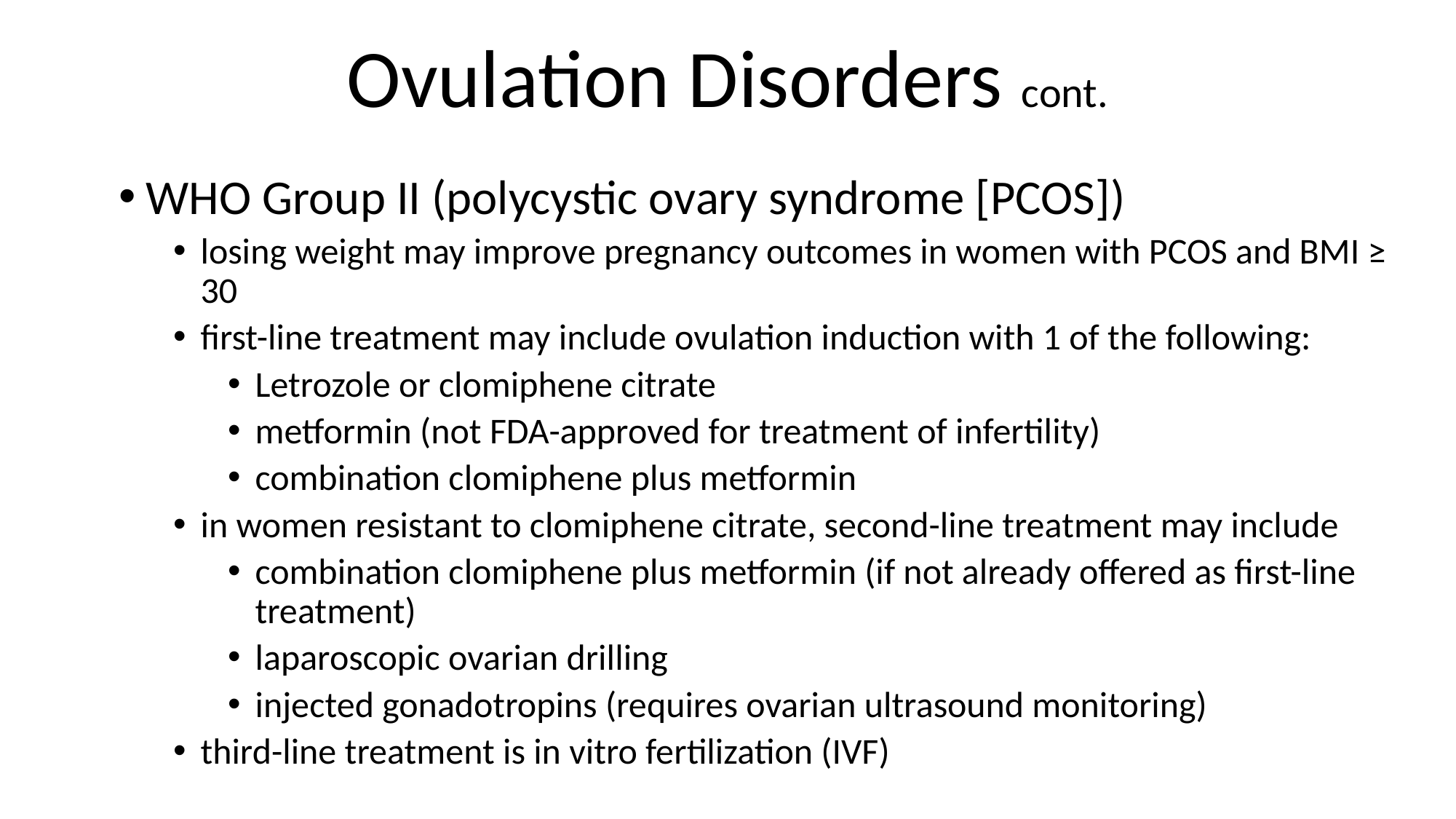

# Ovulation Disorders cont.
WHO Group II (polycystic ovary syndrome [PCOS])
losing weight may improve pregnancy outcomes in women with PCOS and BMI ≥ 30
first-line treatment may include ovulation induction with 1 of the following:
Letrozole or clomiphene citrate
metformin (not FDA-approved for treatment of infertility)
combination clomiphene plus metformin
in women resistant to clomiphene citrate, second-line treatment may include
combination clomiphene plus metformin (if not already offered as first-line treatment)
laparoscopic ovarian drilling
injected gonadotropins (requires ovarian ultrasound monitoring)
third-line treatment is in vitro fertilization (IVF)